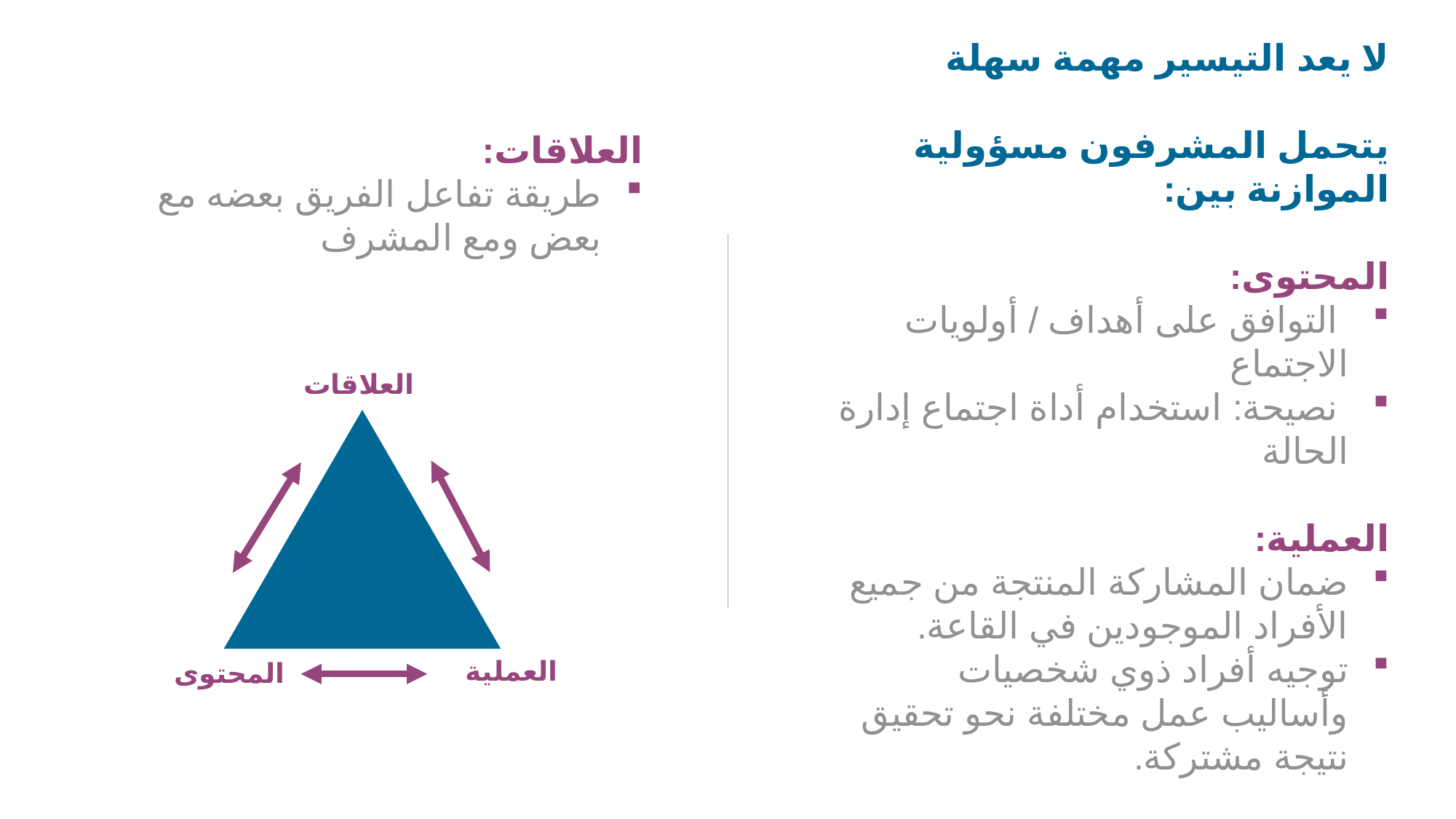

لا يعد التيسير مهمة سهلة

يتحمل المشرفون مسؤولية الموازنة بين:

المحتوى:
 التوافق على أهداف / أولويات الاجتماع
 نصيحة: استخدام أداة اجتماع إدارة الحالة

العملية:
ضمان المشاركة المنتجة من جميع الأفراد الموجودين في القاعة.
توجيه أفراد ذوي شخصيات وأساليب عمل مختلفة نحو تحقيق نتيجة مشتركة.
العلاقات:
طريقة تفاعل الفريق بعضه مع بعض ومع المشرف

العلاقات

العملية

المحتوى